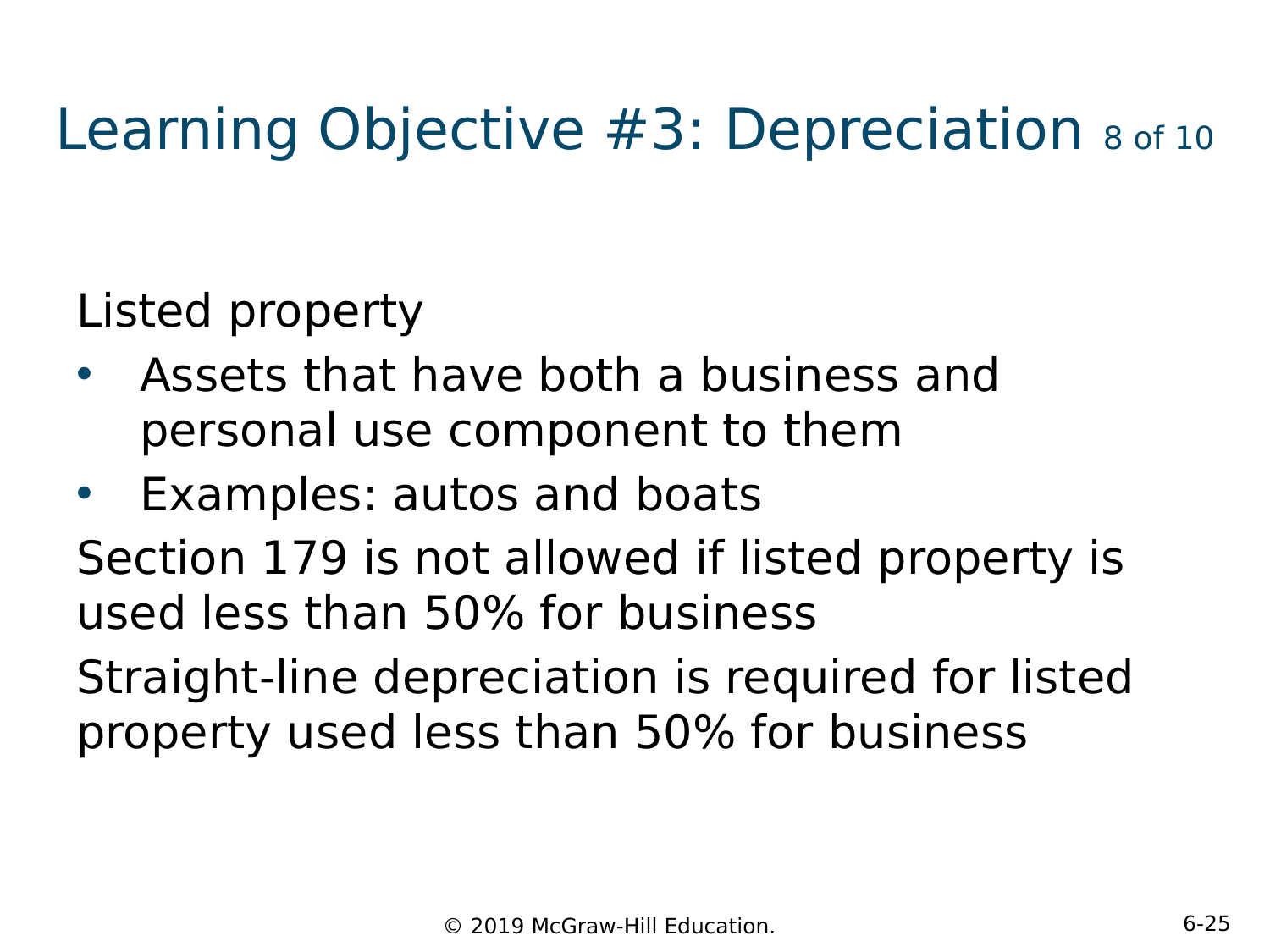

# Learning Objective #3: Depreciation 8 of 10
Listed property
Assets that have both a business and personal use component to them
Examples: autos and boats
Section 179 is not allowed if listed property is used less than 50% for business
Straight-line depreciation is required for listed property used less than 50% for business